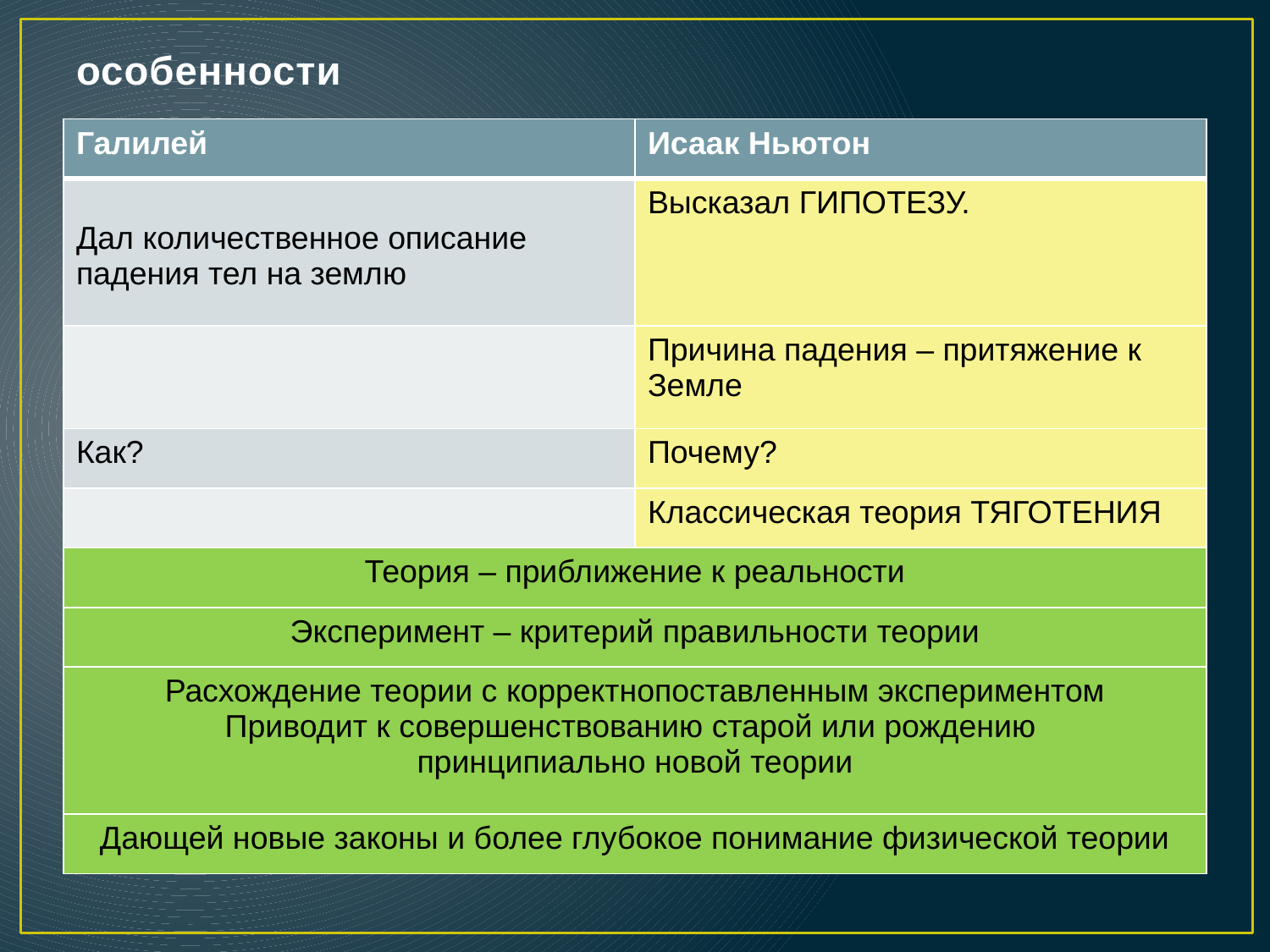

# особенности
| Галилей | Исаак Ньютон |
| --- | --- |
| Дал количественное описание падения тел на землю | Высказал ГИПОТЕЗУ. |
|  | Причина падения – притяжение к Земле |
| Как? | Почему? |
|  | Классическая теория ТЯГОТЕНИЯ |
| Теория – приближение к реальности |  |
| Эксперимент – критерий правильности теории |  |
| Расхождение теории с корректнопоставленным экспериментом Приводит к совершенствованию старой или рождению принципиально новой теории |  |
| Дающей новые законы и более глубокое понимание физической теории |  |